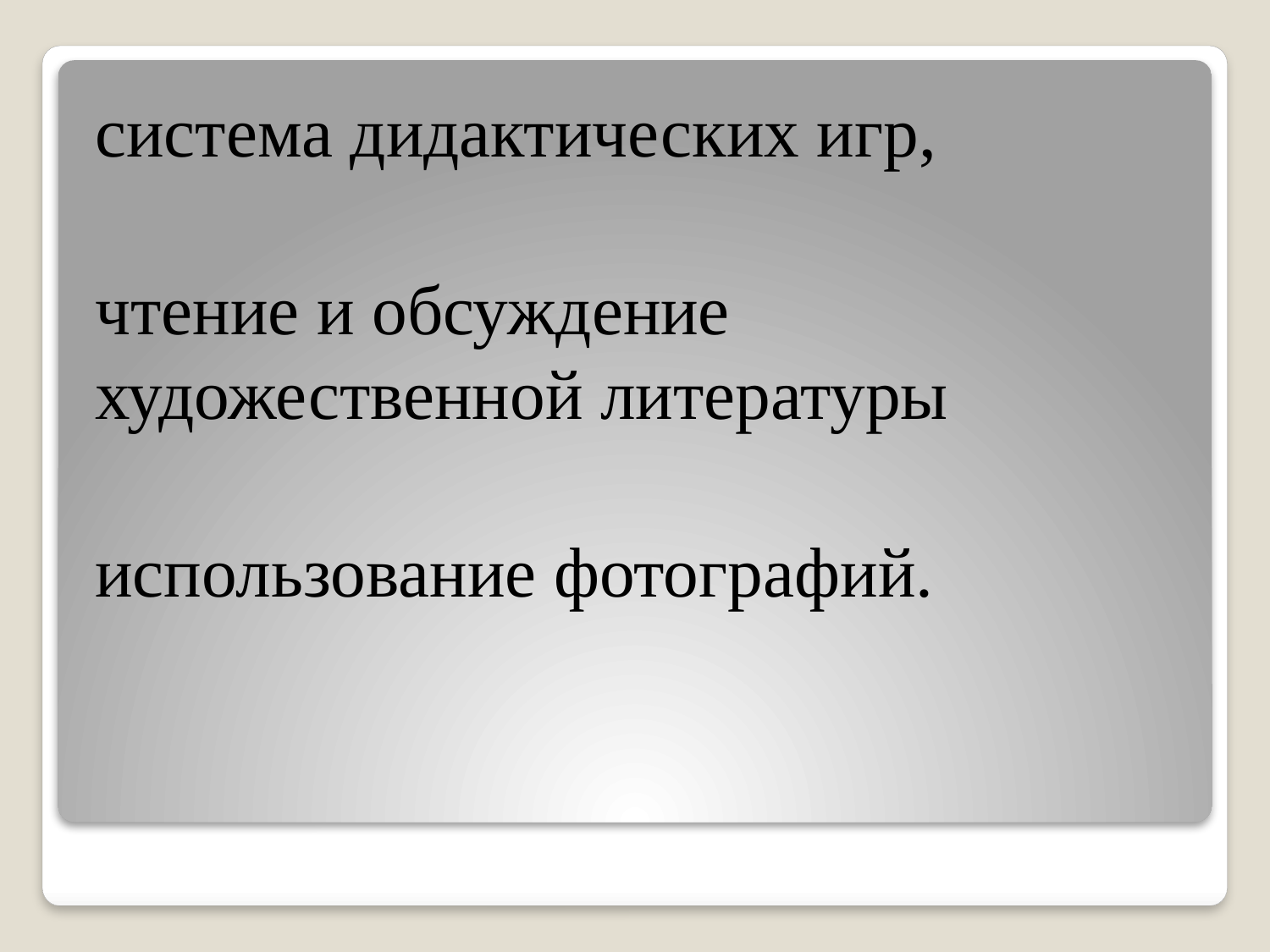

система дидактических игр,

чтение и обсуждение художественной литературы

использование фотографий.